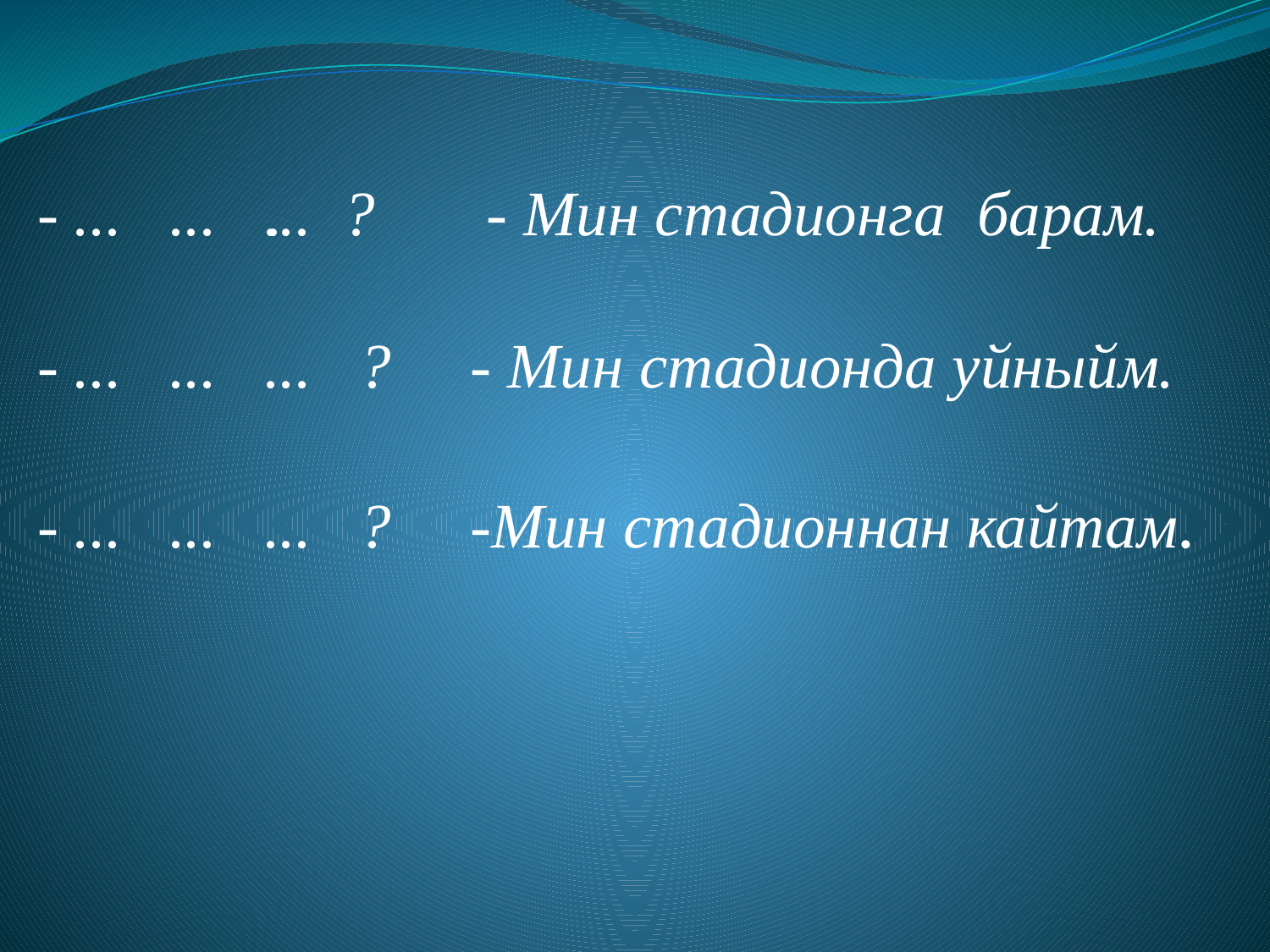

- ...   ...   ...  ?       - Мин стадионга  барам.
- ...   ...   ...   ?     - Мин стадионда уйныйм.
- ...   ...   ...   ?     -Мин стадионнан кайтам.
.